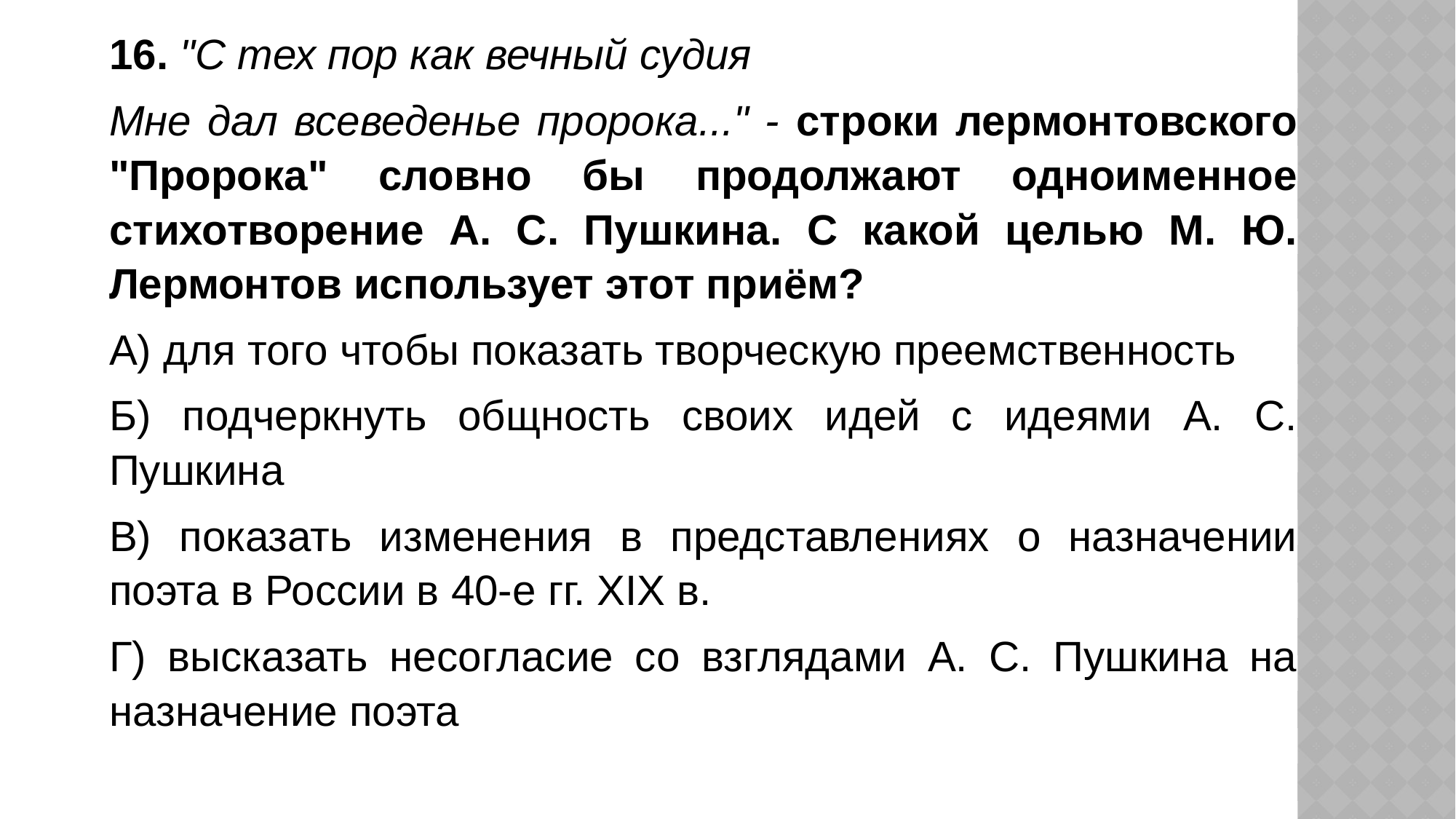

16. "С тех пор как вечный судия
Мне дал всеведенье пророка..." - строки лермонтовского "Пророка" словно бы продолжают одноименное стихотворение А. С. Пушкина. С какой целью М. Ю. Лермонтов использует этот приём?
А) для того чтобы показать творческую преемственность
Б) подчеркнуть общность своих идей с идеями А. С. Пушкина
В) показать изменения в представлениях о назначении поэта в России в 40-е гг. XIX в.
Г) высказать несогласие со взглядами А. С. Пушкина на назначение поэта